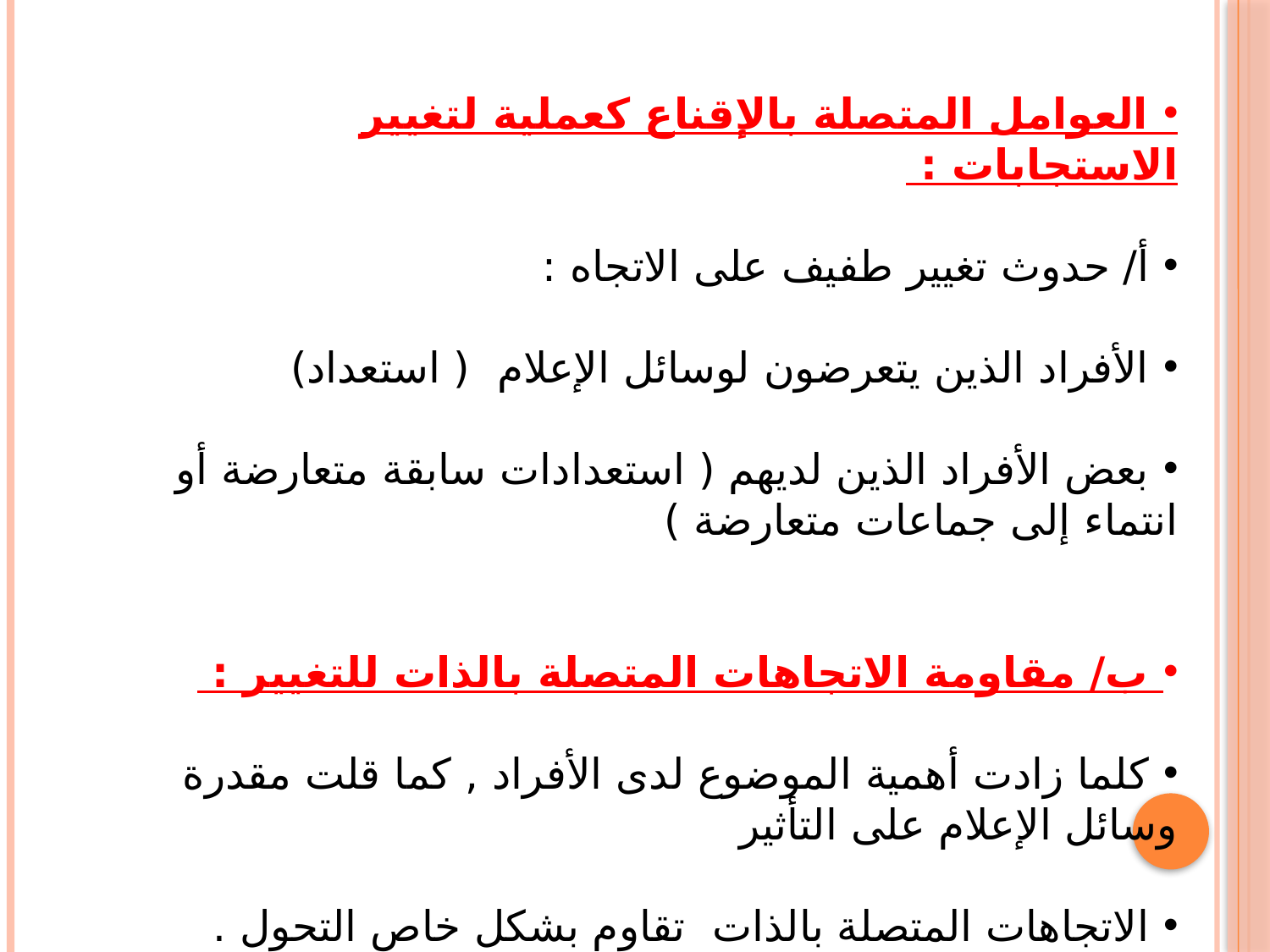

العوامل المتصلة بالإقناع كعملية لتغيير الاستجابات :

 أ/ حدوث تغيير طفيف على الاتجاه :

 الأفراد الذين يتعرضون لوسائل الإعلام  ( استعداد)

 بعض الأفراد الذين لديهم ( استعدادات سابقة متعارضة أو انتماء إلى جماعات متعارضة )

 ب/ مقاومة الاتجاهات المتصلة بالذات للتغيير :

 كلما زادت أهمية الموضوع لدى الأفراد , كما قلت مقدرة وسائل الإعلام على التأثير

 الاتجاهات المتصلة بالذات  تقاوم بشكل خاص التحول .

  الإعلان التجاري ( لا يعرض مواضيع متصلة بالذات )